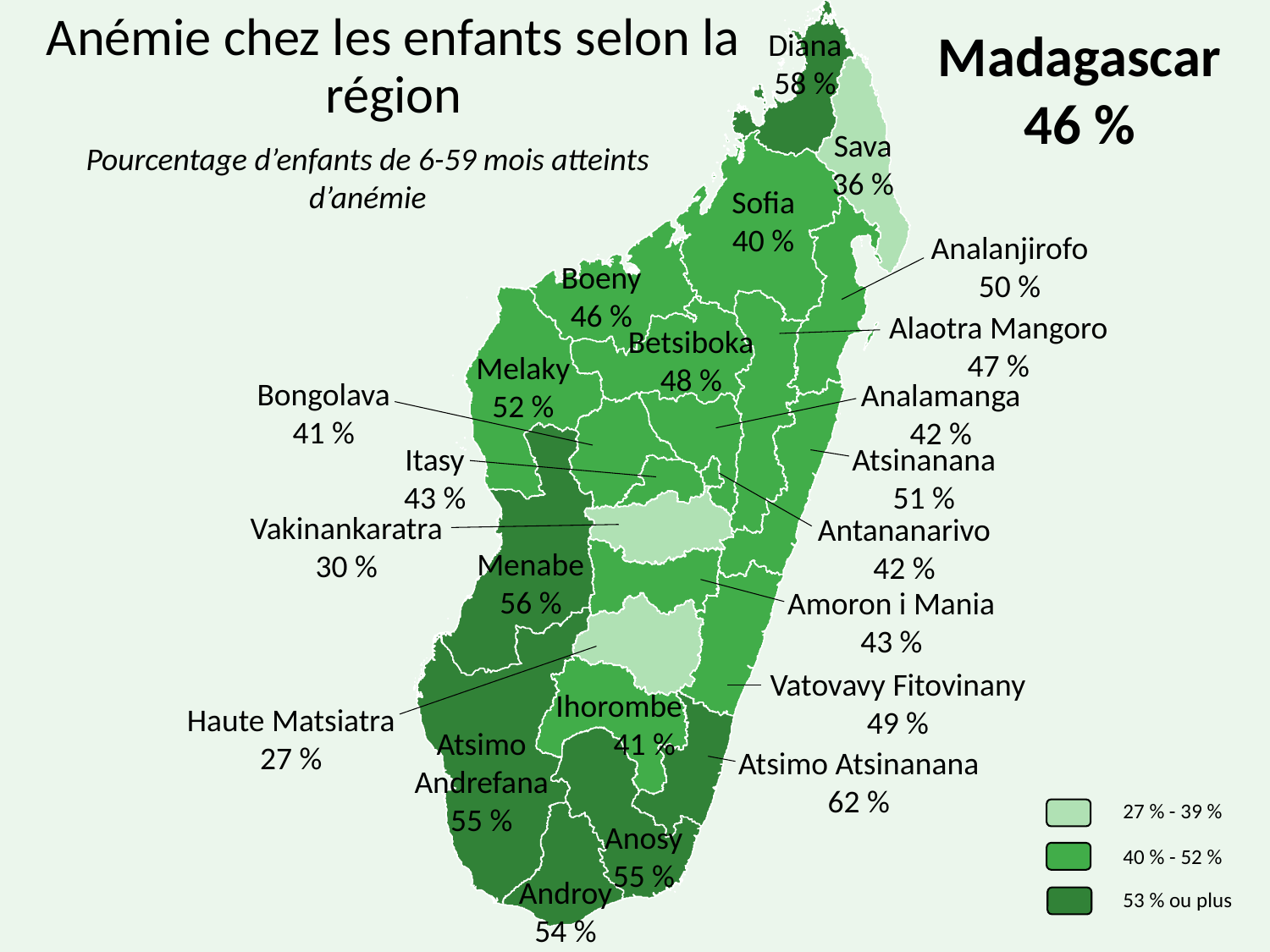

# Anémie chez les enfants selon la région
Madagascar
46 %
Diana
58 %
Sava
36 %
Pourcentage d’enfants de 6-59 mois atteints d’anémie
Sofia
40 %
Analanjirofo
50 %
Boeny
46 %
Alaotra Mangoro
47 %
Betsiboka
48 %
Melaky
52 %
Bongolava
41 %
Analamanga
42 %
Itasy
43 %
Atsinanana
51 %
Vakinankaratra
30 %
Antananarivo
42 %
Menabe
56 %
Amoron i Mania
43 %
Vatovavy Fitovinany
49 %
Ihorombe
       41 %
Haute Matsiatra
27 %
Atsimo Andrefana
55 %
Atsimo Atsinanana
62 %
27 % - 39 %

40 % - 52 %

53 % ou plus

Anosy
55 %
Androy
54 %